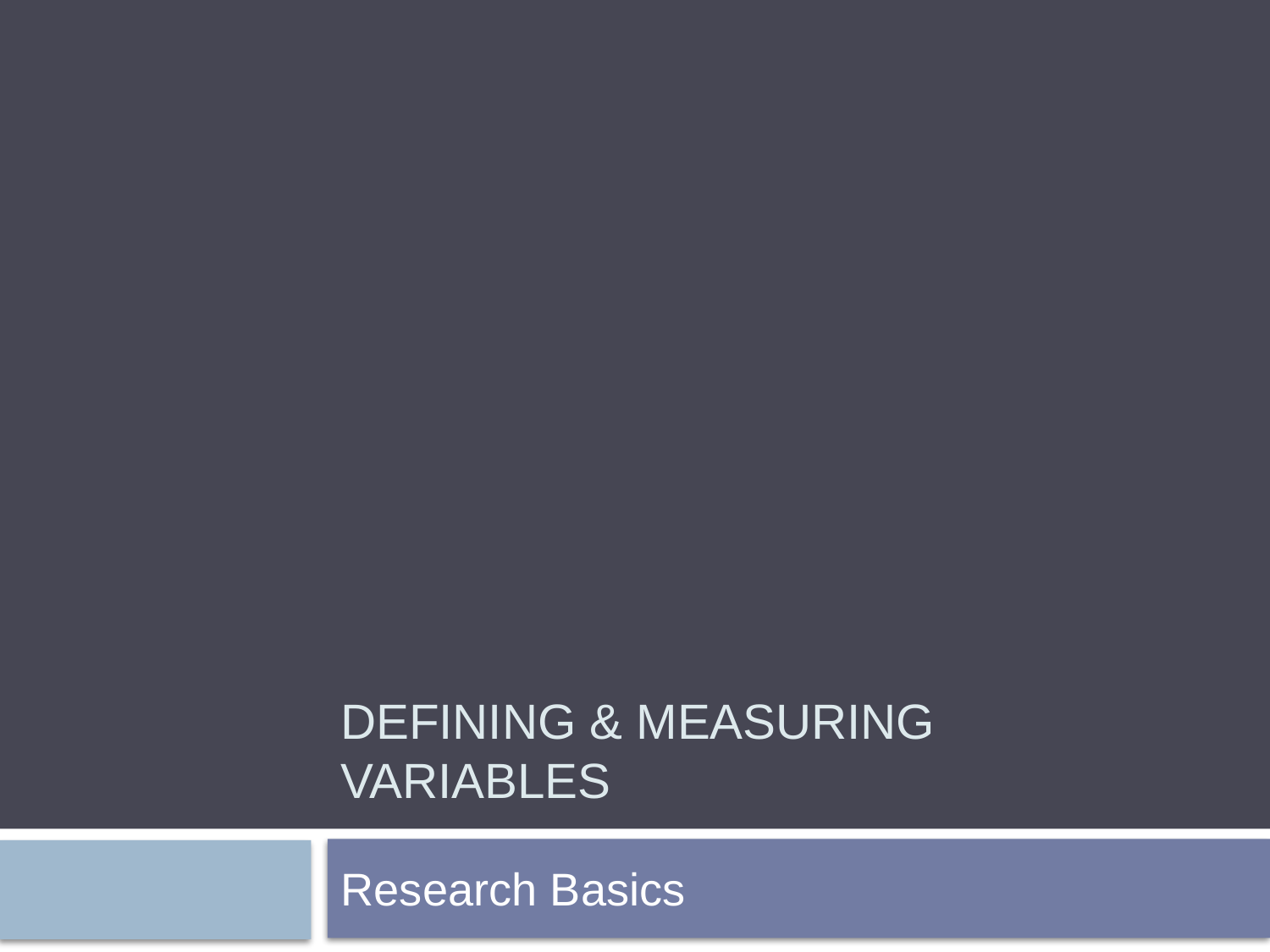

# Defining & Measuring Variables
Research Basics